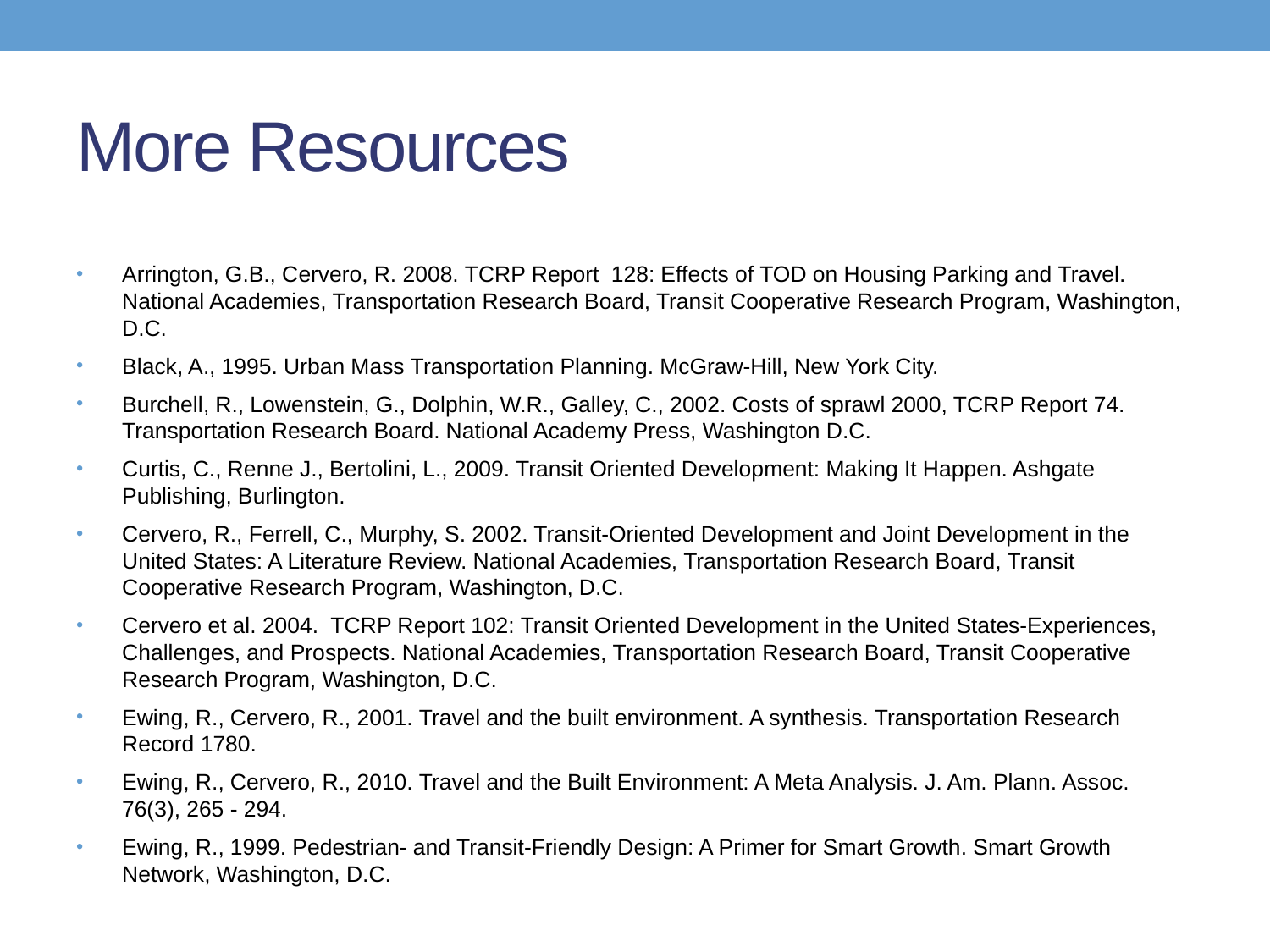

# More Resources
Arrington, G.B., Cervero, R. 2008. TCRP Report  128: Effects of TOD on Housing Parking and Travel. National Academies, Transportation Research Board, Transit Cooperative Research Program, Washington, D.C.
Black, A., 1995. Urban Mass Transportation Planning. McGraw-Hill, New York City.
Burchell, R., Lowenstein, G., Dolphin, W.R., Galley, C., 2002. Costs of sprawl 2000, TCRP Report 74. Transportation Research Board. National Academy Press, Washington D.C.
Curtis, C., Renne J., Bertolini, L., 2009. Transit Oriented Development: Making It Happen. Ashgate Publishing, Burlington.
Cervero, R., Ferrell, C., Murphy, S. 2002. Transit-Oriented Development and Joint Development in the United States: A Literature Review. National Academies, Transportation Research Board, Transit Cooperative Research Program, Washington, D.C.
Cervero et al. 2004.  TCRP Report 102: Transit Oriented Development in the United States-Experiences, Challenges, and Prospects. National Academies, Transportation Research Board, Transit Cooperative Research Program, Washington, D.C.
Ewing, R., Cervero, R., 2001. Travel and the built environment. A synthesis. Transportation Research Record 1780.
Ewing, R., Cervero, R., 2010. Travel and the Built Environment: A Meta Analysis. J. Am. Plann. Assoc. 76(3), 265 - 294.
Ewing, R., 1999. Pedestrian- and Transit-Friendly Design: A Primer for Smart Growth. Smart Growth Network, Washington, D.C.